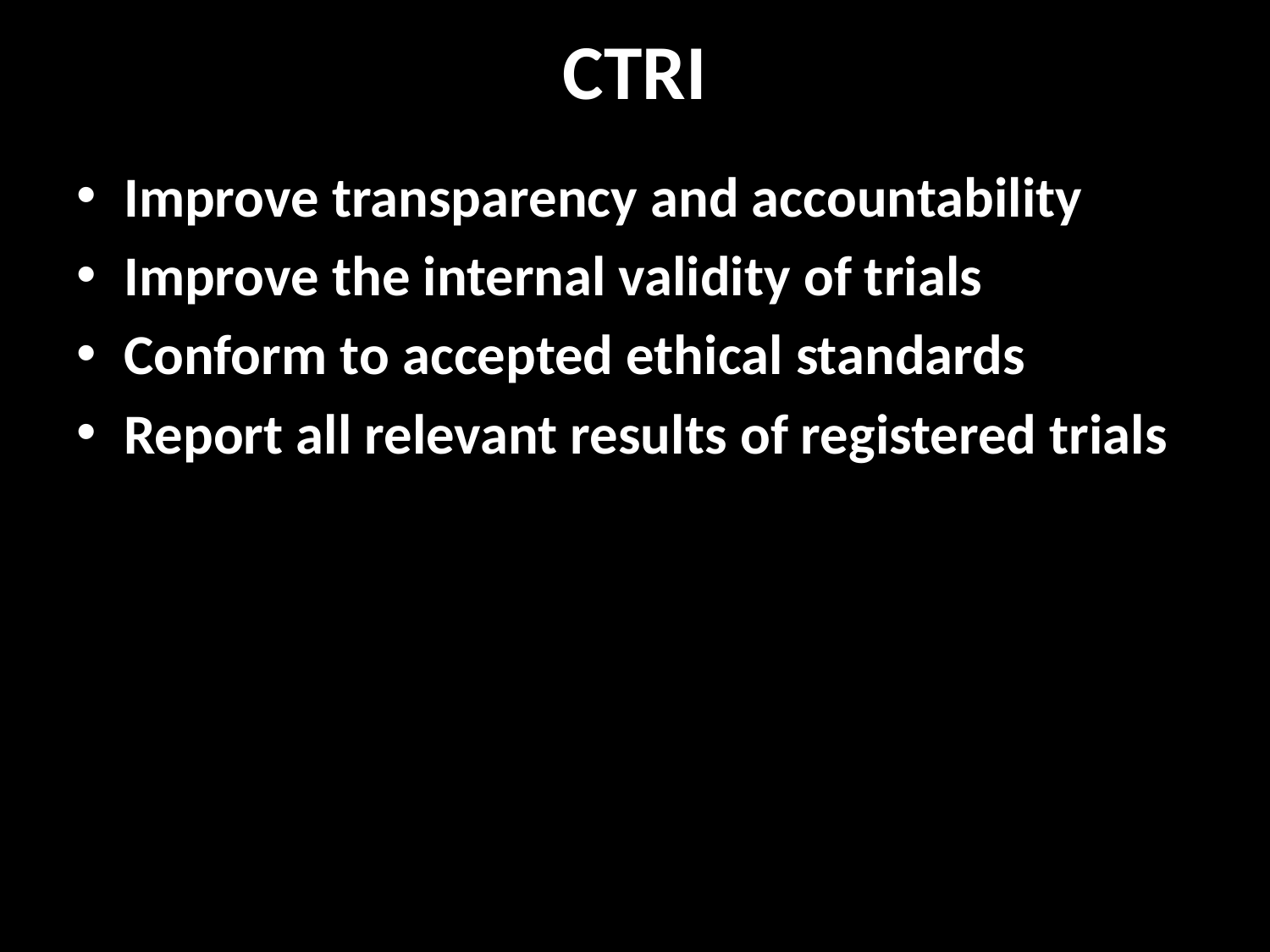

# CTRI
Improve transparency and accountability
Improve the internal validity of trials
Conform to accepted ethical standards
Report all relevant results of registered trials